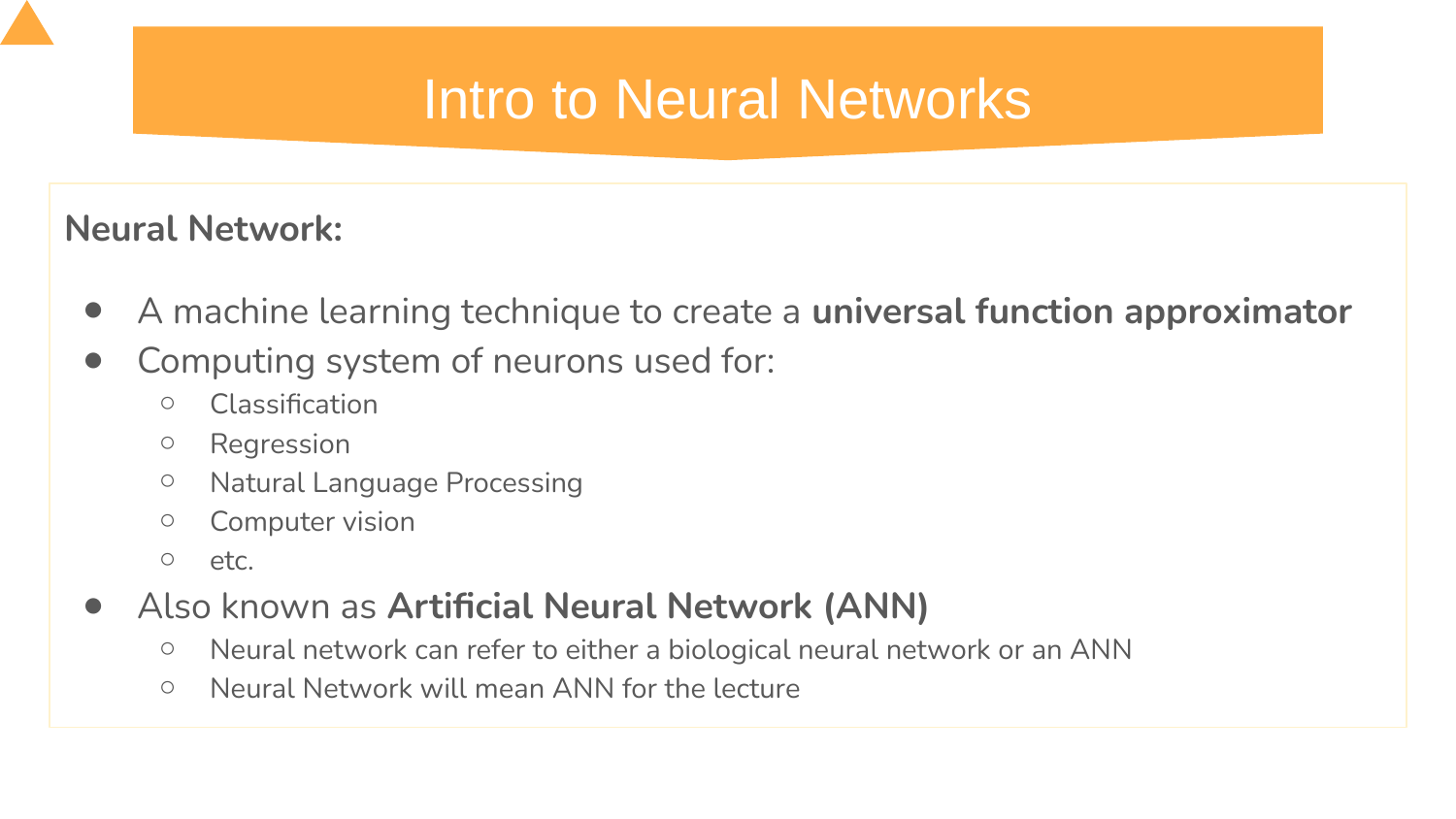

# Intro to Neural Networks
Neural Network:
A machine learning technique to create a universal function approximator
Computing system of neurons used for:
Classification
Regression
Natural Language Processing
Computer vision
etc.
Also known as Artificial Neural Network (ANN)
Neural network can refer to either a biological neural network or an ANN
Neural Network will mean ANN for the lecture